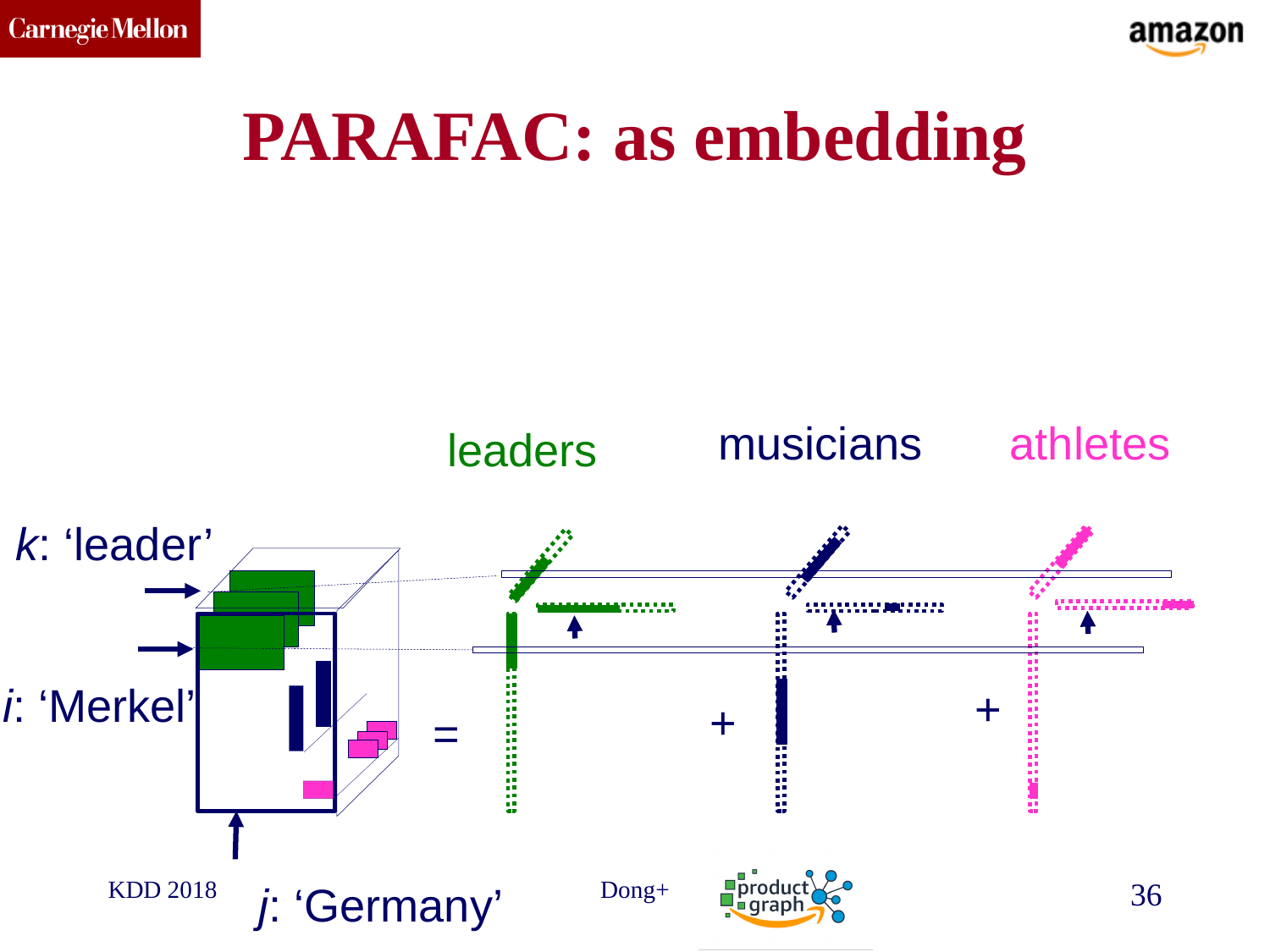

# PARAFAC: as embedding

musicians
athletes
leaders

+

+
=

k: ‘leader’

i: ‘Merkel’
KDD 2018
Dong+
36
j: ‘Germany’